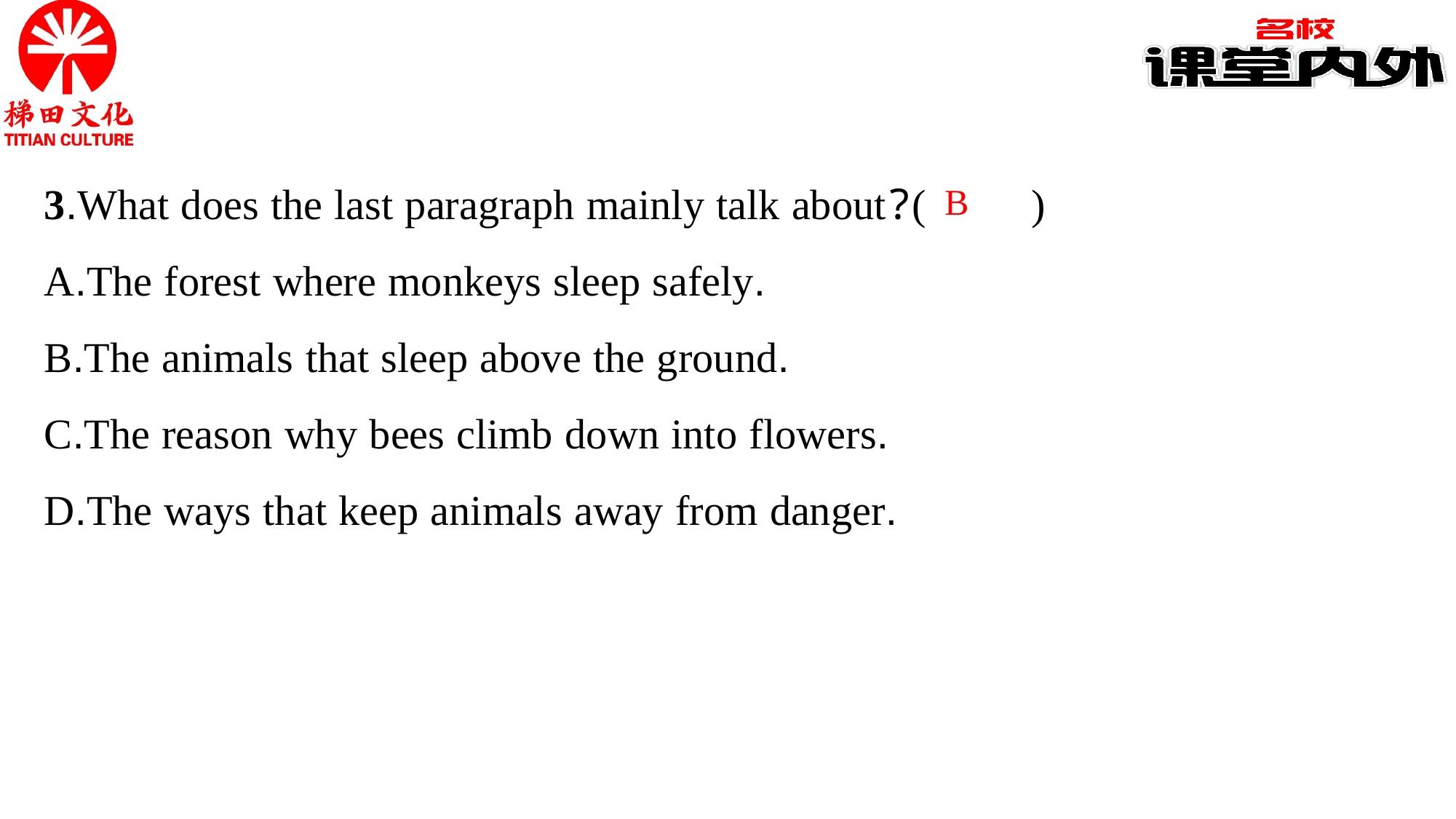

3.What does the last paragraph mainly talk about?(　　)
A.The forest where monkeys sleep safely.
B.The animals that sleep above the ground.
C.The reason why bees climb down into flowers.
D.The ways that keep animals away from danger.
B